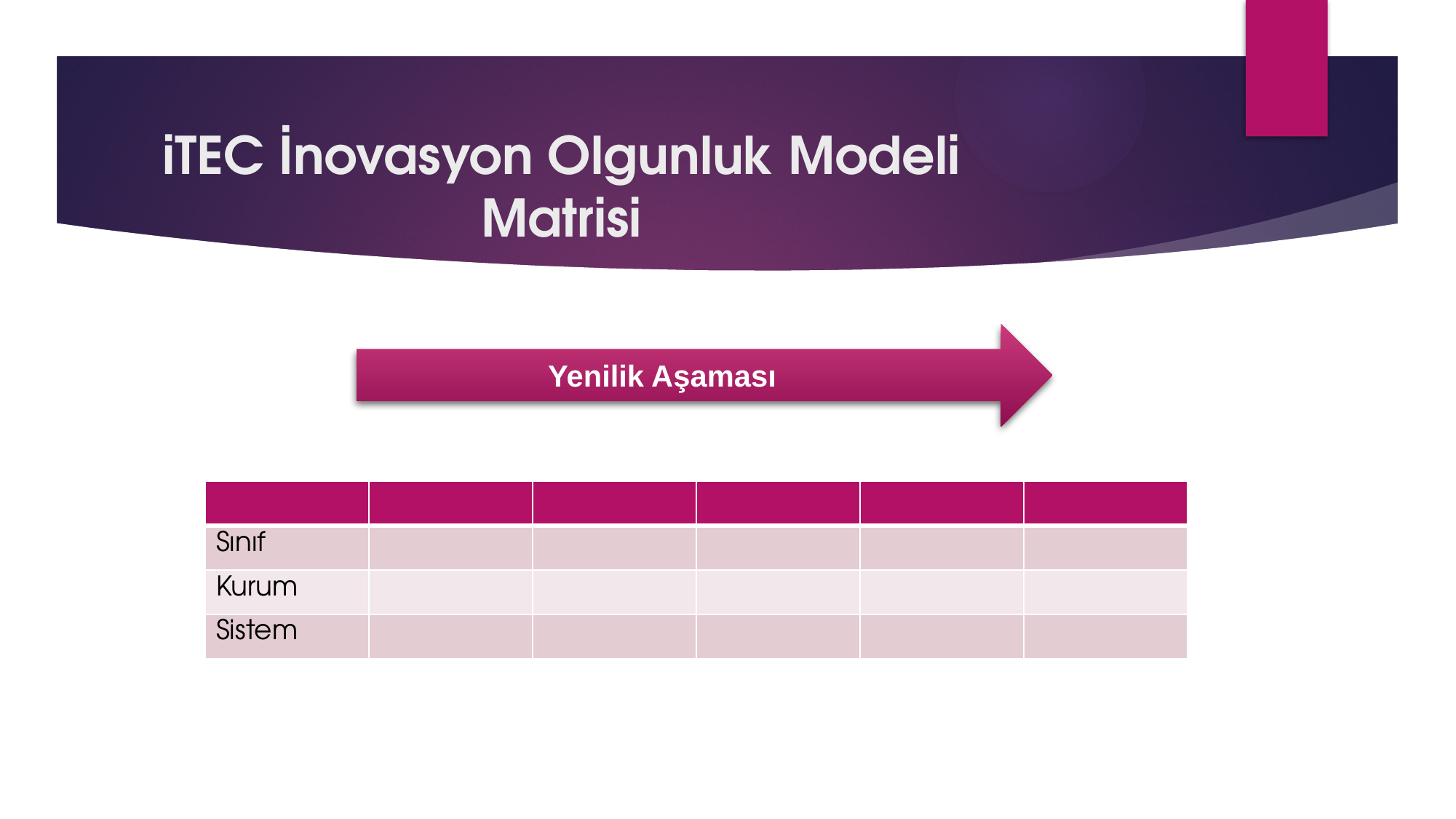

# iTEC İnovasyon Olgunluk Modeli Matrisi

Yenilik Aşaması
|  |  |  |  |  |  |
| --- | --- | --- | --- | --- | --- |
| Sınıf |  |  |  |  |  |
| Kurum |  |  |  |  |  |
| Sistem |  |  |  |  |  |